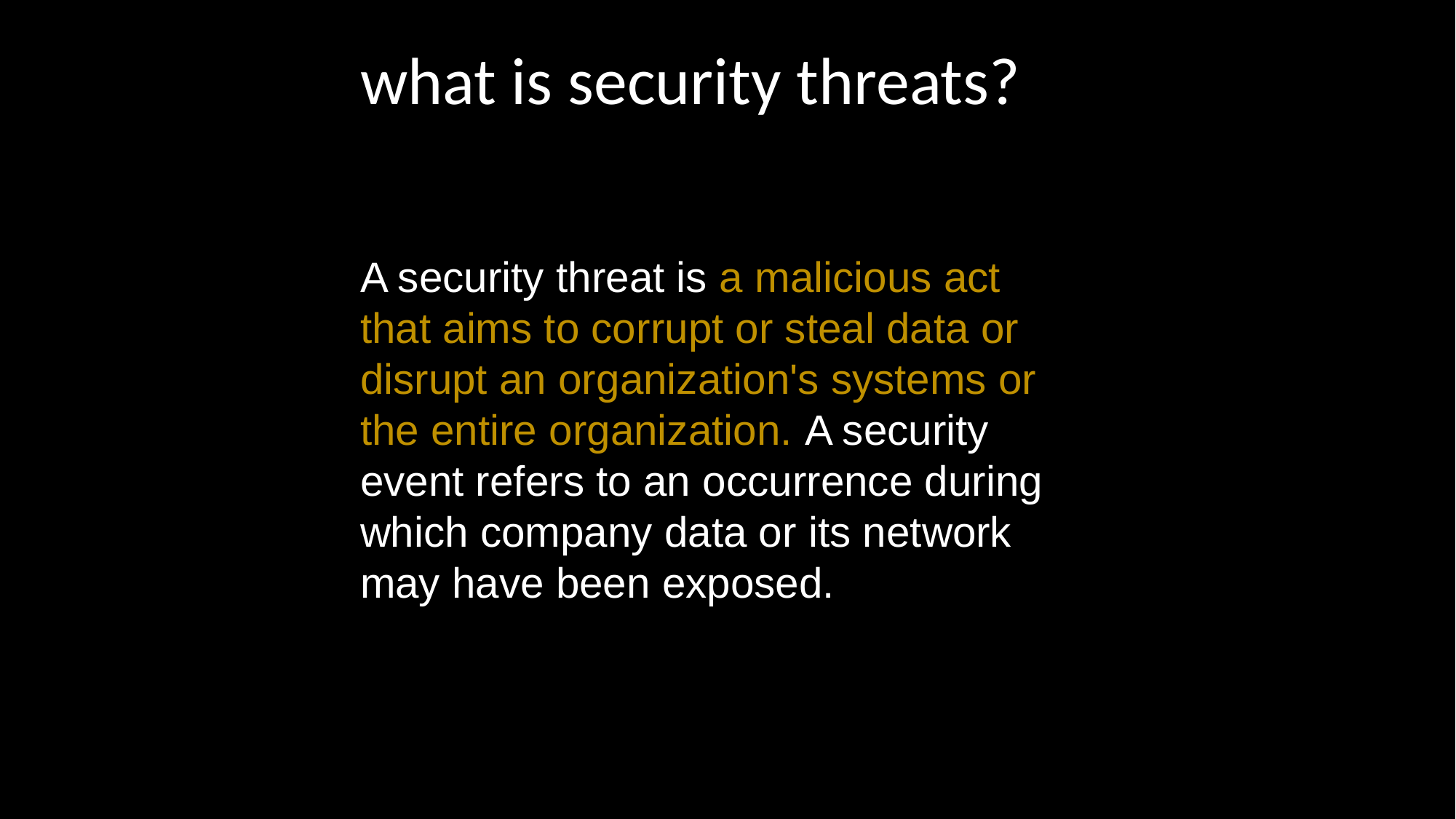

what is security threats?
A security threat is a malicious act that aims to corrupt or steal data or disrupt an organization's systems or the entire organization. A security event refers to an occurrence during which company data or its network may have been exposed.